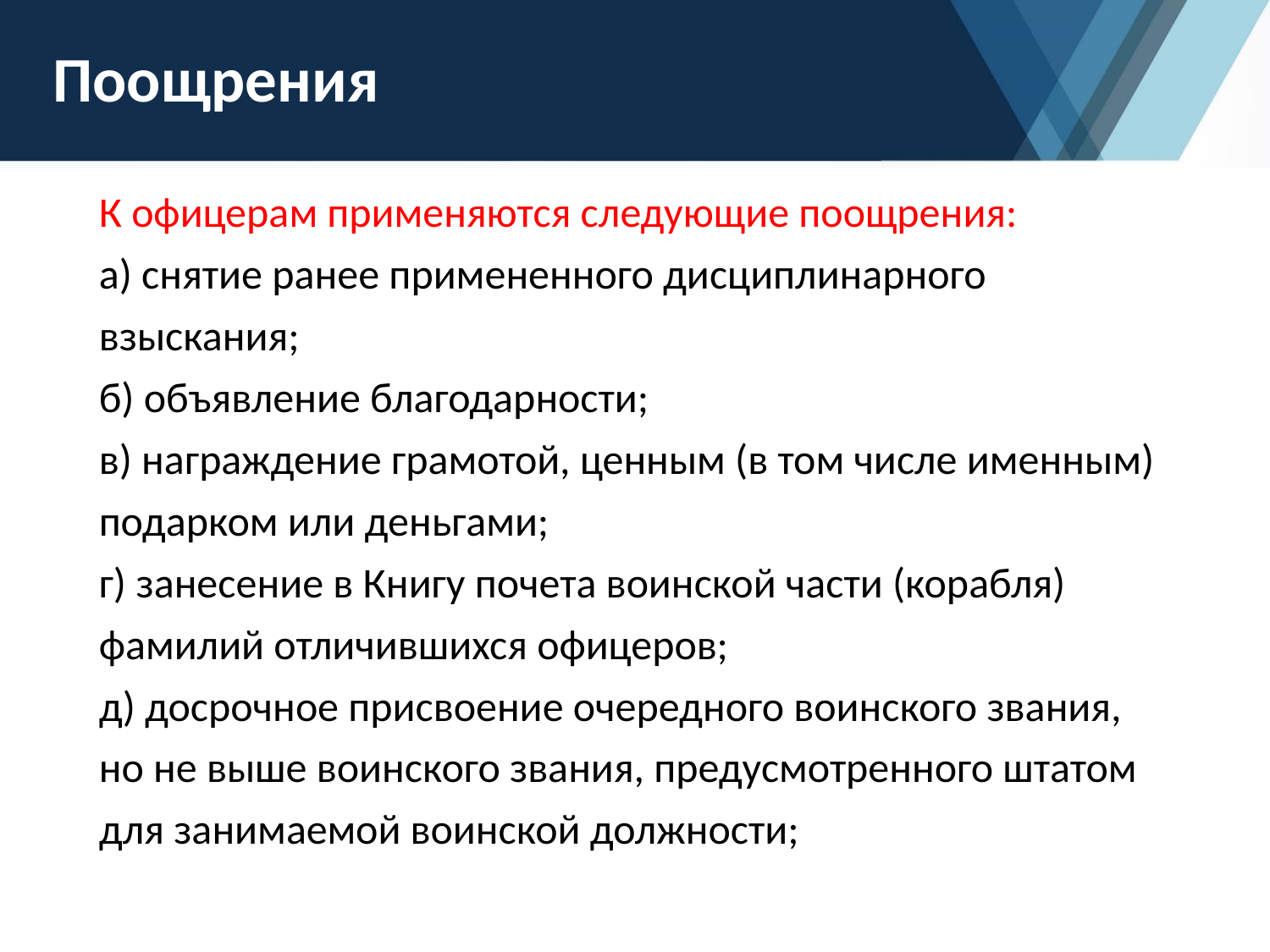

# Поощрения
К офицерам применяются следующие поощрения:
а) снятие ранее примененного дисциплинарного взыскания;
б) объявление благодарности;
в) награждение грамотой, ценным (в том числе именным) подарком или деньгами;
г) занесение в Книгу почета воинской части (корабля) фамилий отличившихся офицеров;
д) досрочное присвоение очередного воинского звания, но не выше воинского звания, предусмотренного штатом для занимаемой воинской должности;